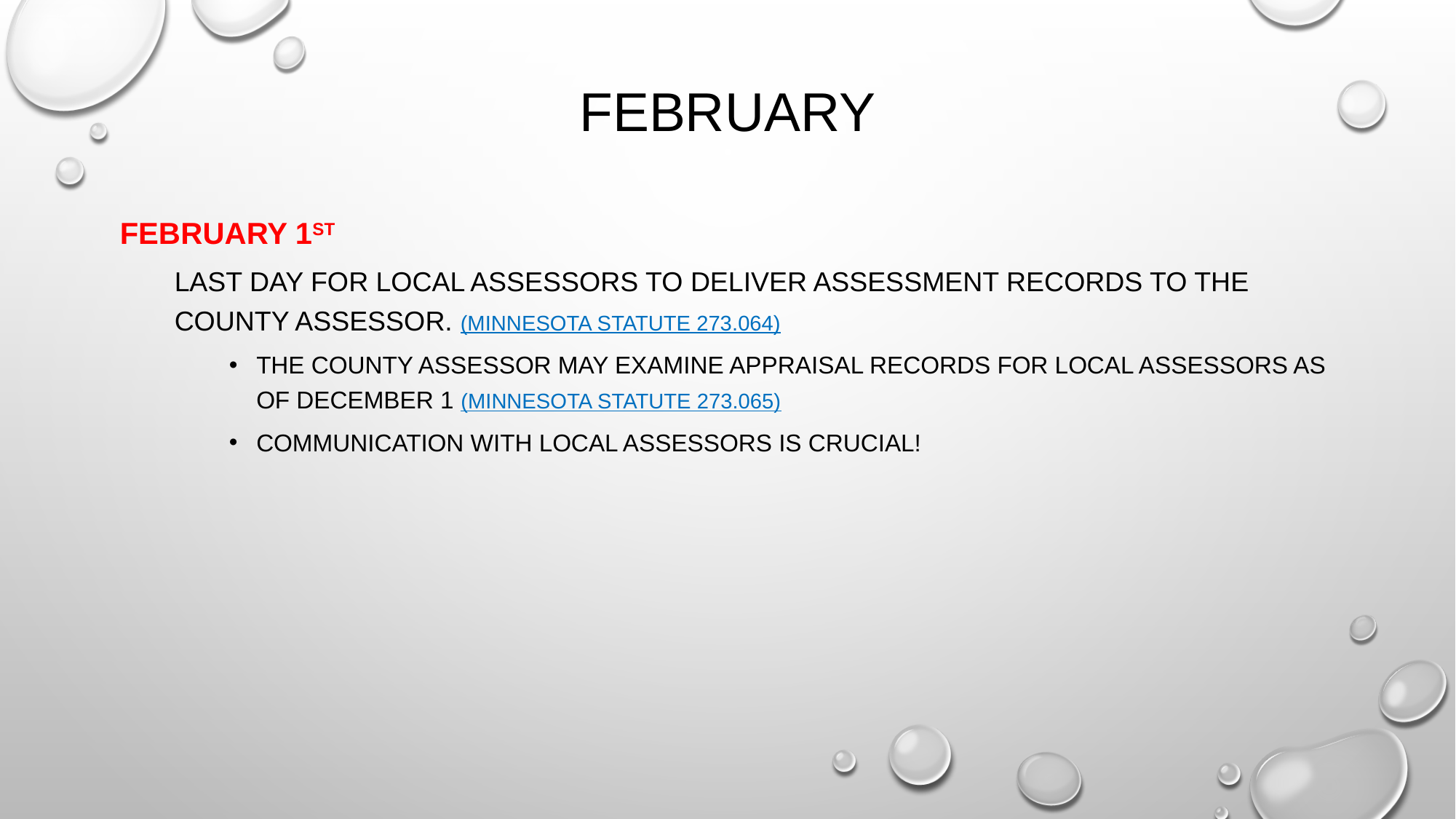

# february
February 1st
Last day for local assessors to deliver assessment records to the county assessor. (Minnesota statute 273.064)
The county assessor may examine appraisal records for local assessors as of December 1 (Minnesota statute 273.065)
Communication with local assessors is crucial!